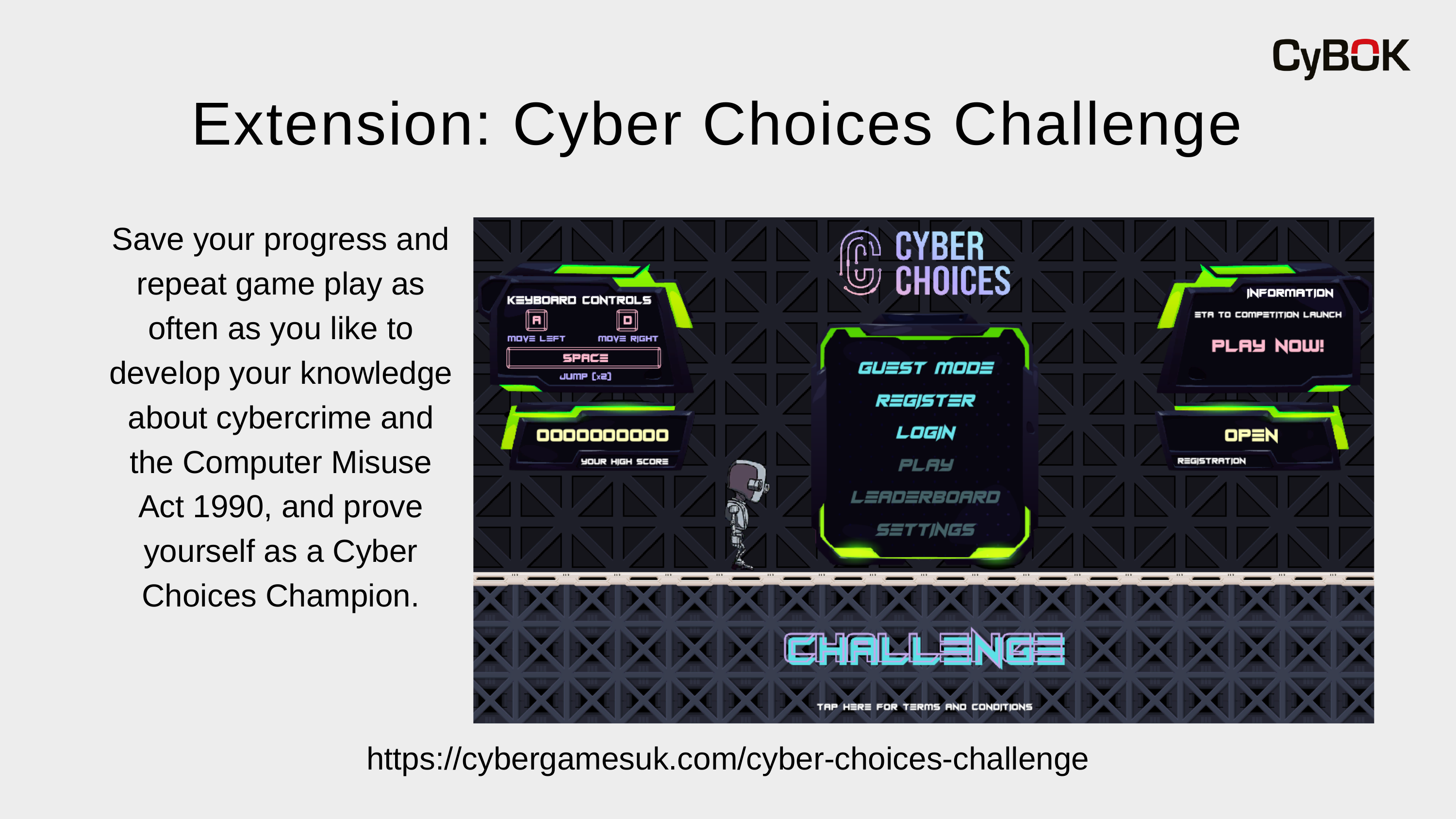

Extension: Cyber Choices Challenge
Save your progress and repeat game play as often as you like to develop your knowledge about cybercrime and the Computer Misuse Act 1990, and prove yourself as a Cyber Choices Champion.

https://cybergamesuk.com/cyber-choices-challenge